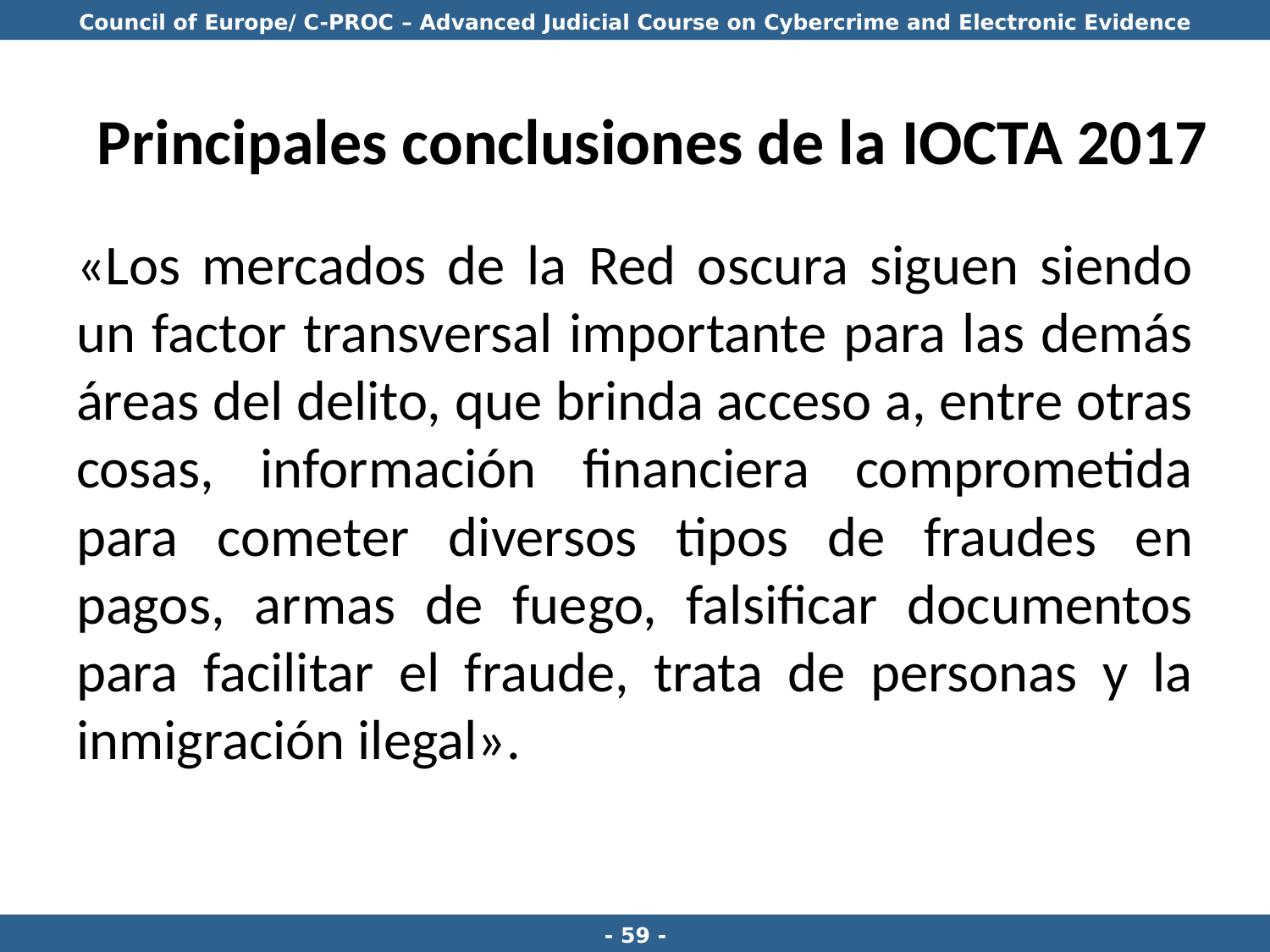

Principales conclusiones de la IOCTA 2017
«Los mercados de la Red oscura siguen siendo un factor transversal importante para las demás áreas del delito, que brinda acceso a, entre otras cosas, información financiera comprometida para cometer diversos tipos de fraudes en pagos, armas de fuego, falsificar documentos para facilitar el fraude, trata de personas y la inmigración ilegal».